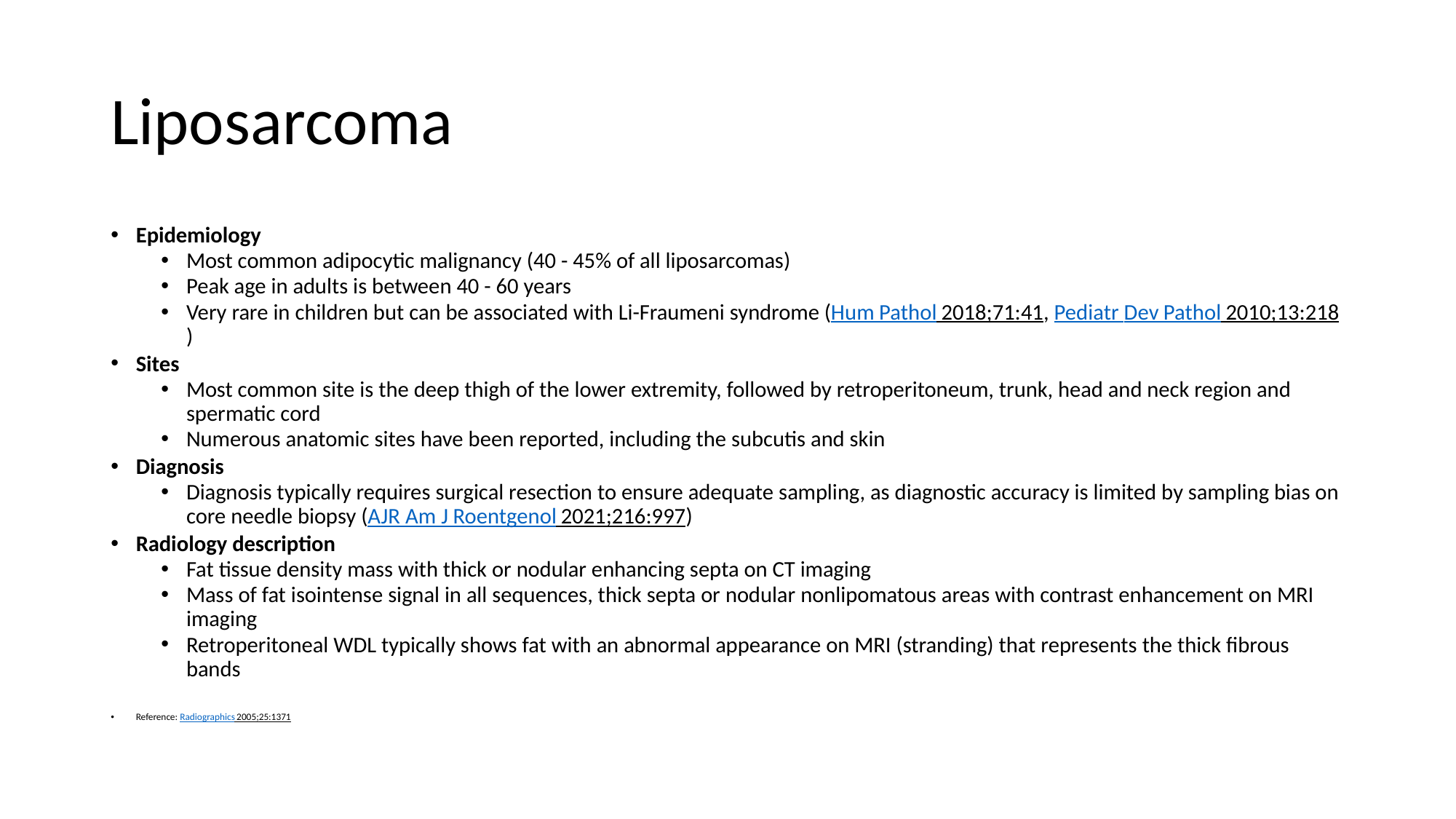

# Liposarcoma
Epidemiology
Most common adipocytic malignancy (40 - 45% of all liposarcomas)
Peak age in adults is between 40 - 60 years
Very rare in children but can be associated with Li-Fraumeni syndrome (Hum Pathol 2018;71:41, Pediatr Dev Pathol 2010;13:218)
Sites
Most common site is the deep thigh of the lower extremity, followed by retroperitoneum, trunk, head and neck region and spermatic cord
Numerous anatomic sites have been reported, including the subcutis and skin
Diagnosis
Diagnosis typically requires surgical resection to ensure adequate sampling, as diagnostic accuracy is limited by sampling bias on core needle biopsy (AJR Am J Roentgenol 2021;216:997)
Radiology description
Fat tissue density mass with thick or nodular enhancing septa on CT imaging
Mass of fat isointense signal in all sequences, thick septa or nodular nonlipomatous areas with contrast enhancement on MRI imaging
Retroperitoneal WDL typically shows fat with an abnormal appearance on MRI (stranding) that represents the thick fibrous bands

Reference: Radiographics 2005;25:1371